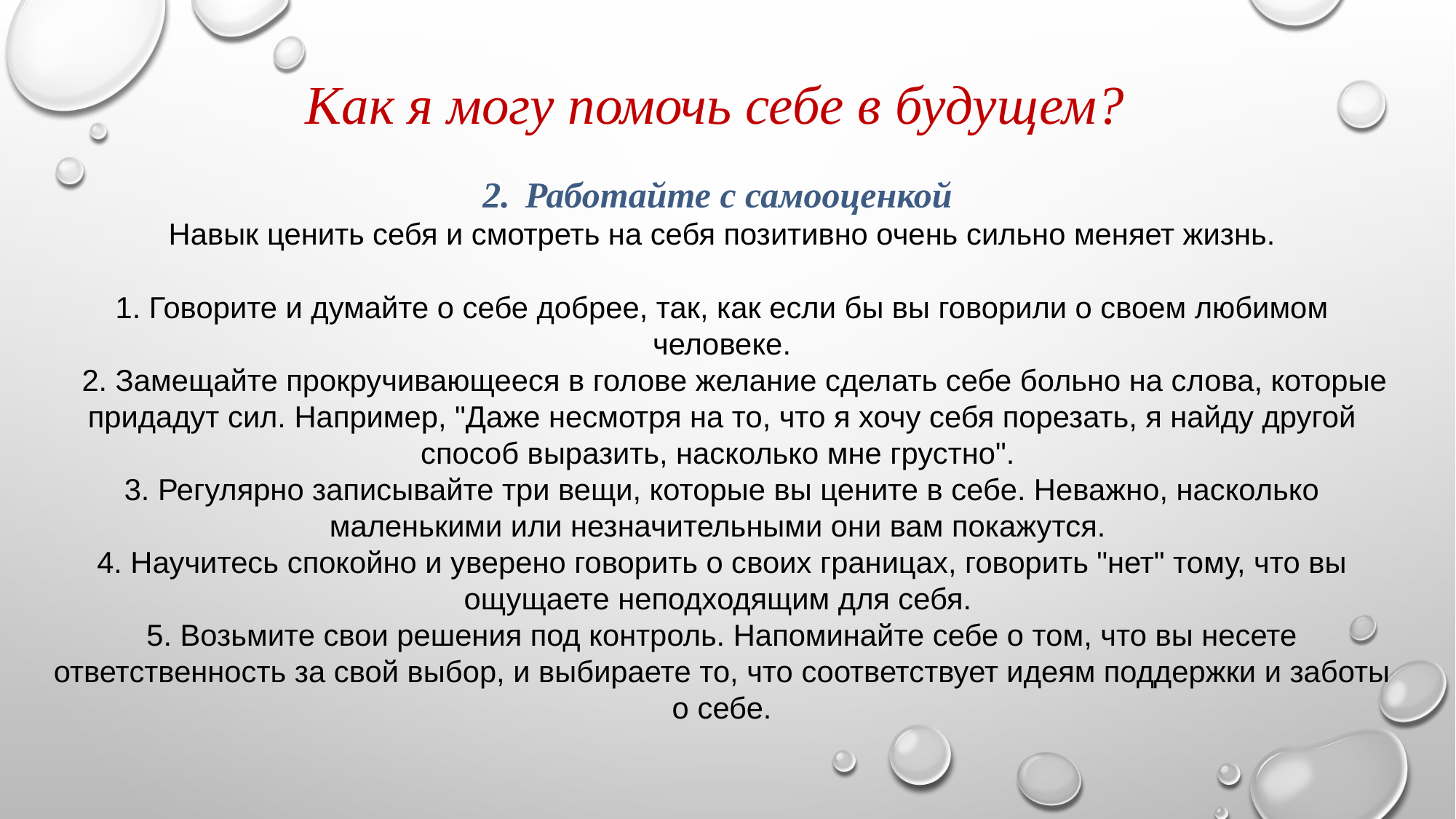

Как я могу помочь себе в будущем?

2.  Работайте с самооценкой
Навык ценить себя и смотреть на себя позитивно очень сильно меняет жизнь.

1. Говорите и думайте о себе добрее, так, как если бы вы говорили о своем любимом человеке.
   2. Замещайте прокручивающееся в голове желание сделать себе больно на слова, которые придадут сил. Например, "Даже несмотря на то, что я хочу себя порезать, я найду другой способ выразить, насколько мне грустно".
3. Регулярно записывайте три вещи, которые вы цените в себе. Неважно, насколько маленькими или незначительными они вам покажутся.
4. Научитесь спокойно и уверено говорить о своих границах, говорить "нет" тому, что вы ощущаете неподходящим для себя.
5. Возьмите свои решения под контроль. Напоминайте себе о том, что вы несете ответственность за свой выбор, и выбираете то, что соответствует идеям поддержки и заботы о себе.